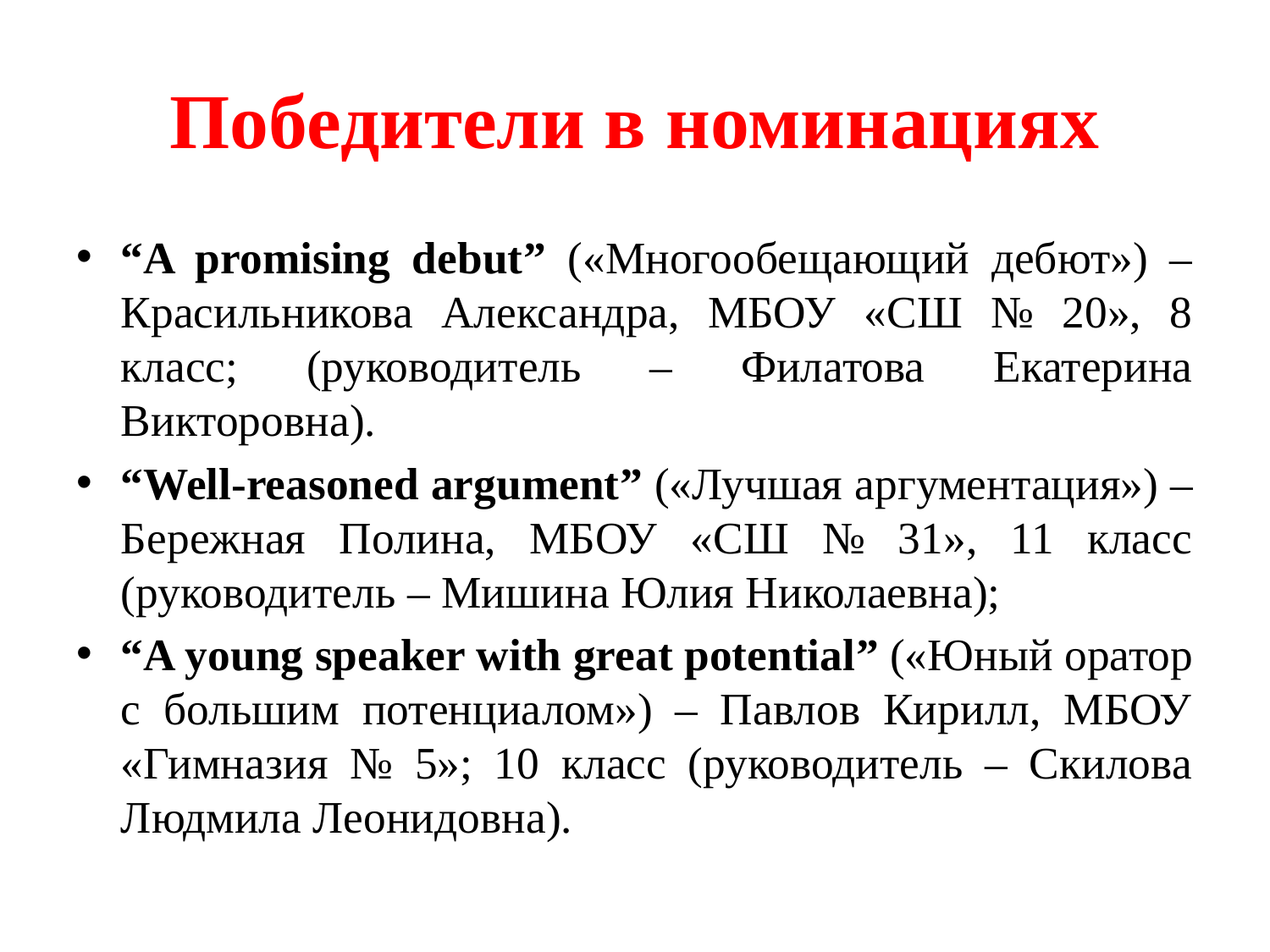

# Победители в номинациях
“A promising debut” («Многообещающий дебют») – Красильникова Александра, МБОУ «СШ № 20», 8 класс; (руководитель – Филатова Екатерина Викторовна).
“Well-reasoned argument” («Лучшая аргументация») – Бережная Полина, МБОУ «СШ № 31», 11 класс (руководитель – Мишина Юлия Николаевна);
“A young speaker with great potential” («Юный оратор с большим потенциалом») – Павлов Кирилл, МБОУ «Гимназия № 5»; 10 класс (руководитель – Скилова Людмила Леонидовна).